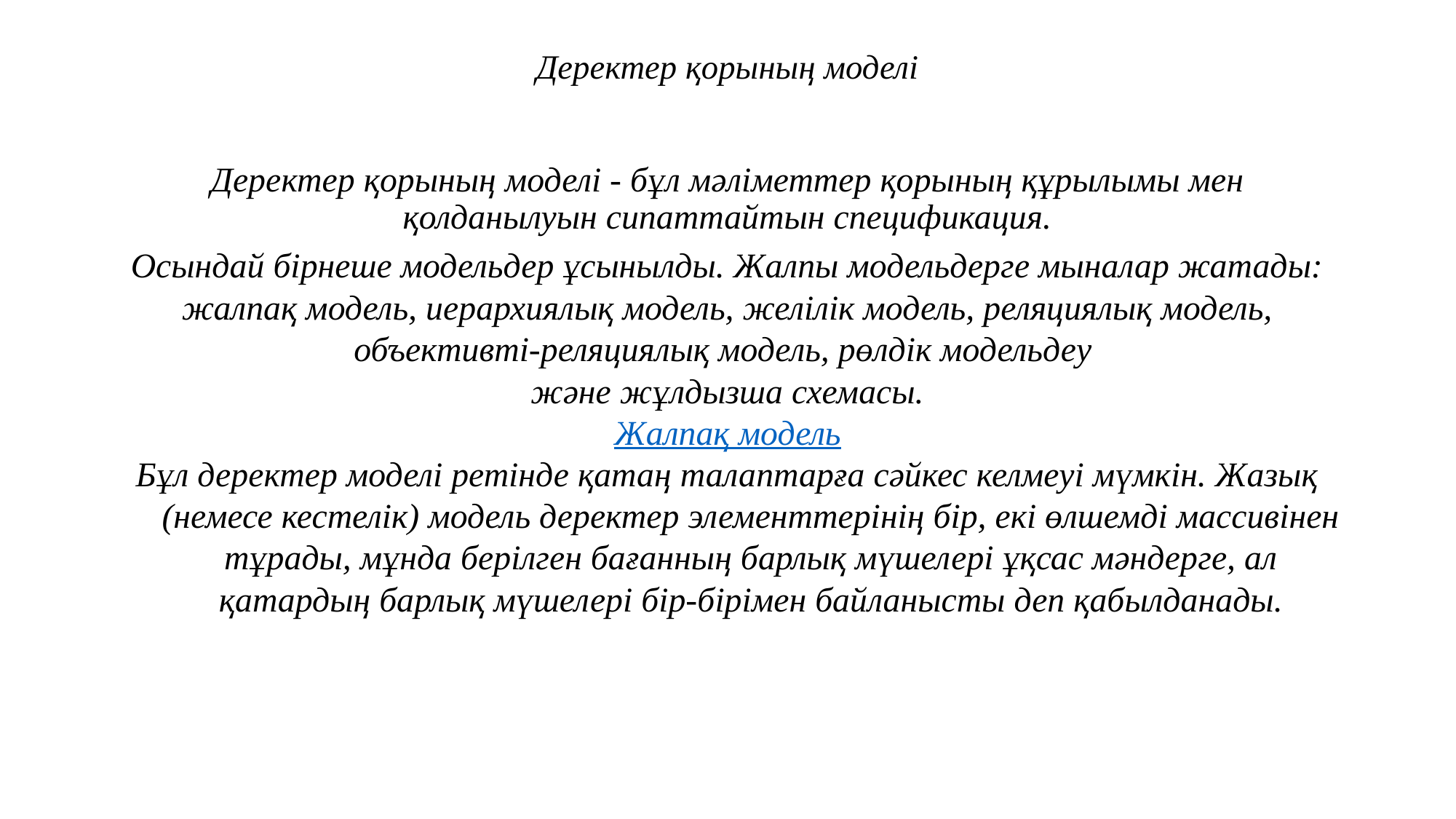

# Деректер қорының моделі
Деректер қорының моделі - бұл мәліметтер қорының құрылымы мен қолданылуын сипаттайтын спецификация.
Осындай бірнеше модельдер ұсынылды. Жалпы модельдерге мыналар жатады:
жалпақ модель, иерархиялық модель, желілік модель, реляциялық модель, объективті-реляциялық модель, рөлдік модельдеу
және жұлдызша схемасы.
Жалпақ модель
Бұл деректер моделі ретінде қатаң талаптарға сәйкес келмеуі мүмкін. Жазық (немесе кестелік) модель деректер элементтерінің бір, екі өлшемді массивінен тұрады, мұнда берілген бағанның барлық мүшелері ұқсас мәндерге, ал қатардың барлық мүшелері бір-бірімен байланысты деп қабылданады.